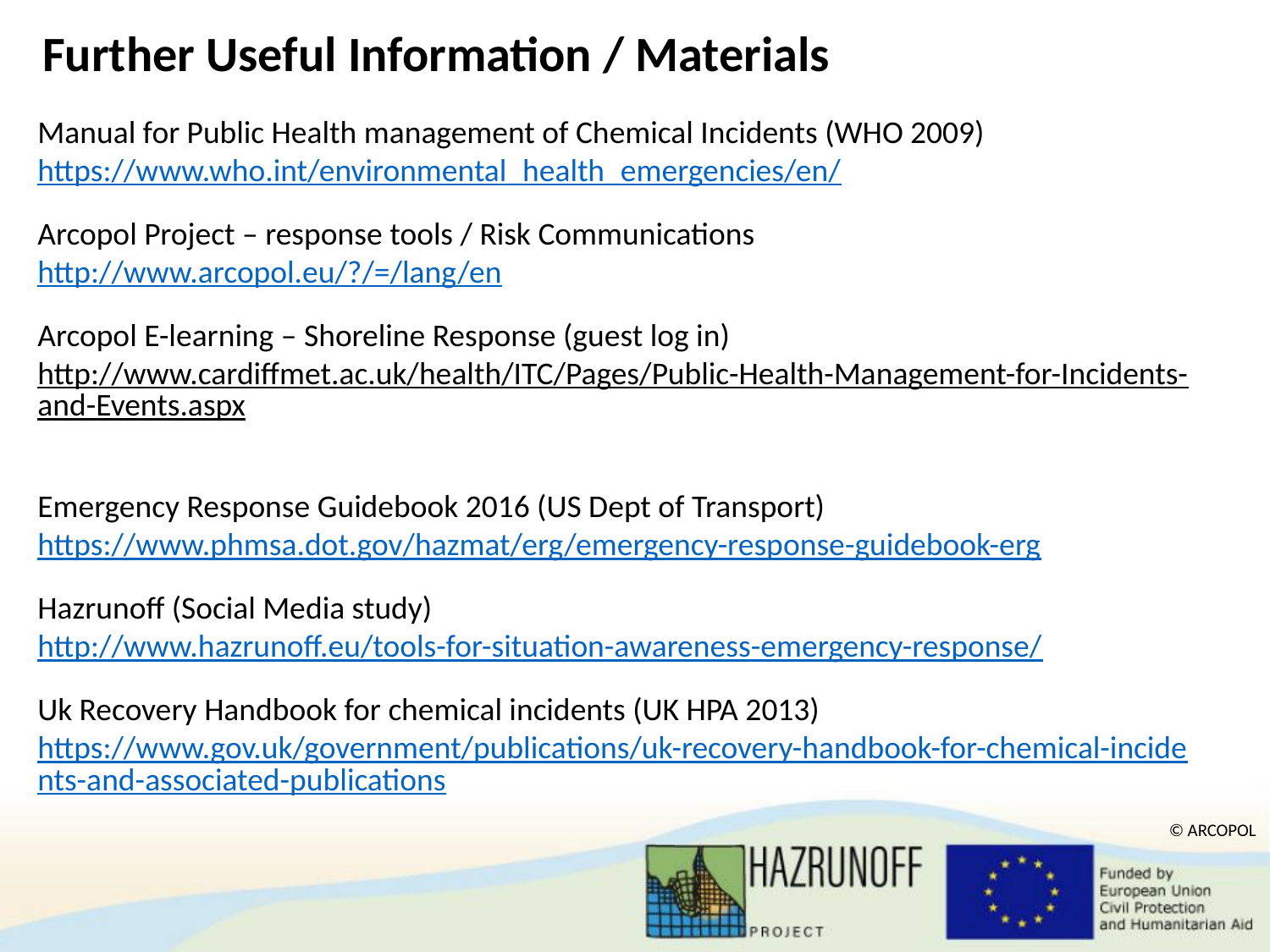

Further Useful Information / Materials
Manual for Public Health management of Chemical Incidents (WHO 2009)  https://www.who.int/environmental_health_emergencies/en/

Arcopol Project – response tools / Risk Communications  http://www.arcopol.eu/?/=/lang/en

Arcopol E-learning – Shoreline Response (guest log in)
http://www.cardiffmet.ac.uk/health/ITC/Pages/Public-Health-Management-for-Incidents-and-Events.aspx

Emergency Response Guidebook 2016 (US Dept of Transport) https://www.phmsa.dot.gov/hazmat/erg/emergency-response-guidebook-erg

Hazrunoff (Social Media study) http://www.hazrunoff.eu/tools-for-situation-awareness-emergency-response/

Uk Recovery Handbook for chemical incidents (UK HPA 2013) https://www.gov.uk/government/publications/uk-recovery-handbook-for-chemical-incidents-and-associated-publications
© ARCOPOL